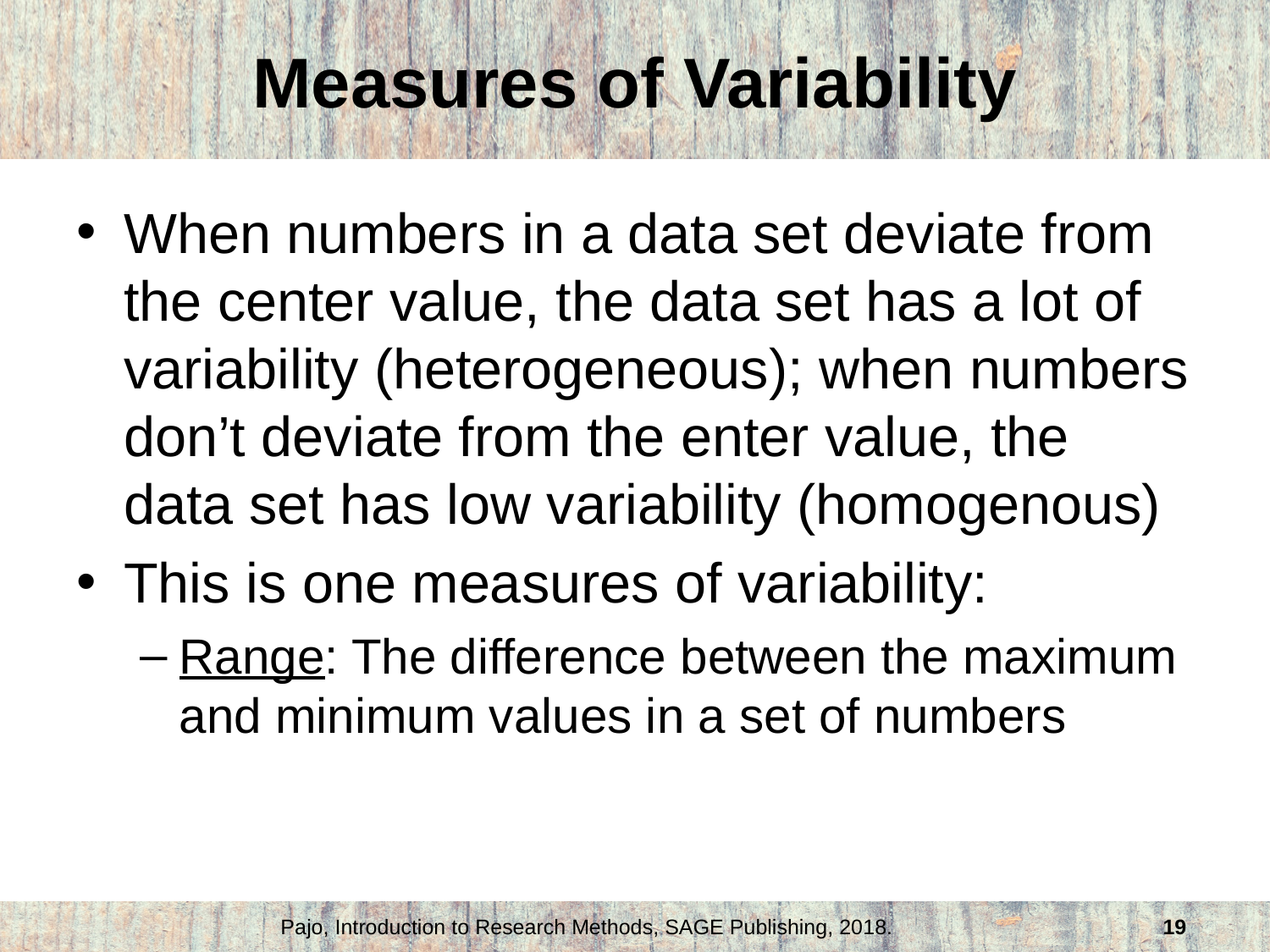

# Measures of Variability
When numbers in a data set deviate from the center value, the data set has a lot of variability (heterogeneous); when numbers don’t deviate from the enter value, the data set has low variability (homogenous)
This is one measures of variability:
Range: The difference between the maximum and minimum values in a set of numbers
Pajo, Introduction to Research Methods, SAGE Publishing, 2018.
19